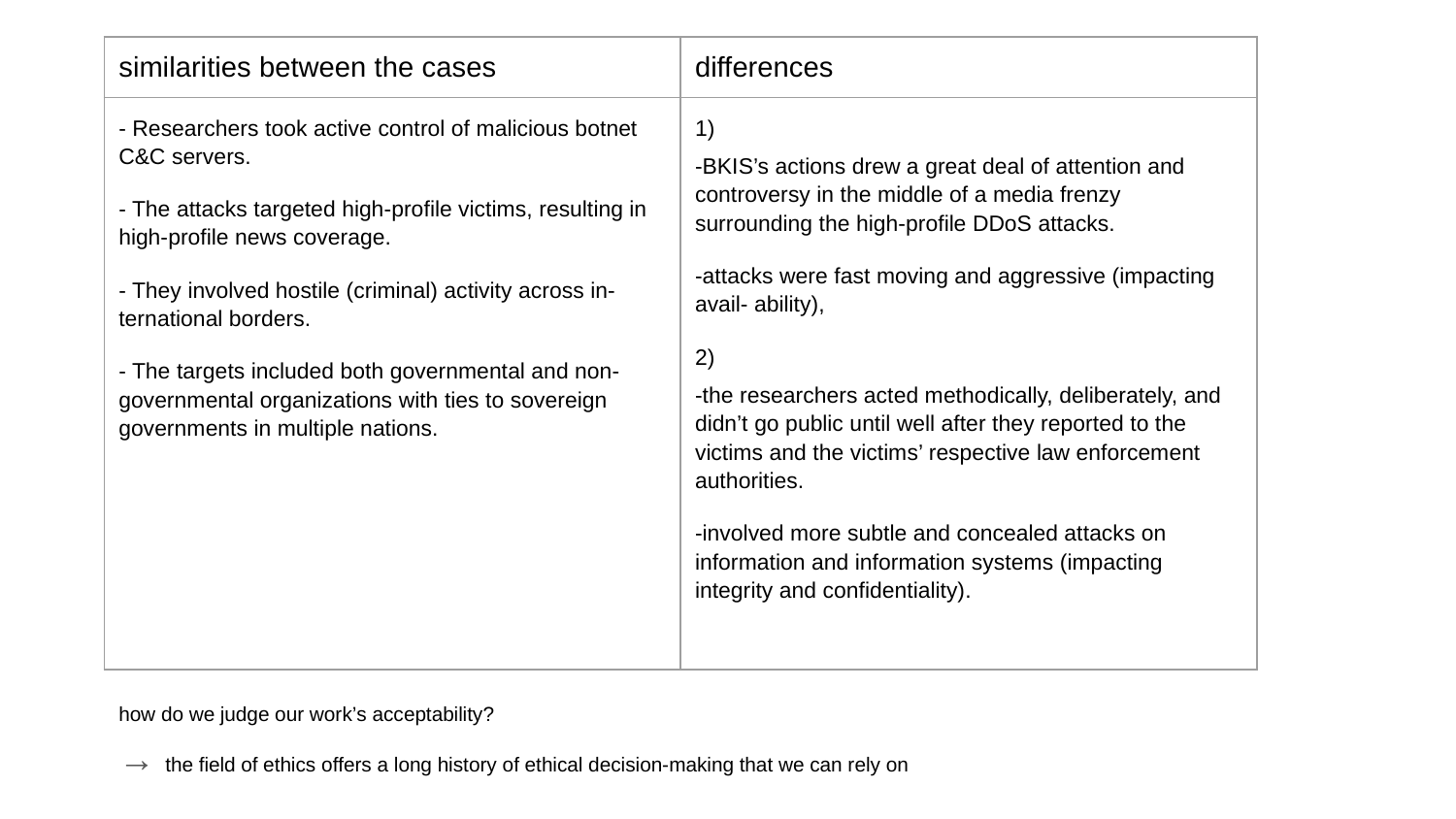

#
| similarities between the cases | differences |
| --- | --- |
| - Researchers took active control of malicious botnet C&C servers. - The attacks targeted high-profile victims, resulting in high-profile news coverage. - They involved hostile (criminal) activity across in- ternational borders. - The targets included both governmental and non- governmental organizations with ties to sovereign governments in multiple nations. | 1) -BKIS’s actions drew a great deal of attention and controversy in the middle of a media frenzy surrounding the high-profile DDoS attacks. -attacks were fast moving and aggressive (impacting avail- ability), 2) -the researchers acted methodically, deliberately, and didn’t go public until well after they reported to the victims and the victims’ respective law enforcement authorities. -involved more subtle and concealed attacks on information and information systems (impacting integrity and confidentiality). |
how do we judge our work’s acceptability?
→ the field of ethics offers a long history of ethical decision-making that we can rely on